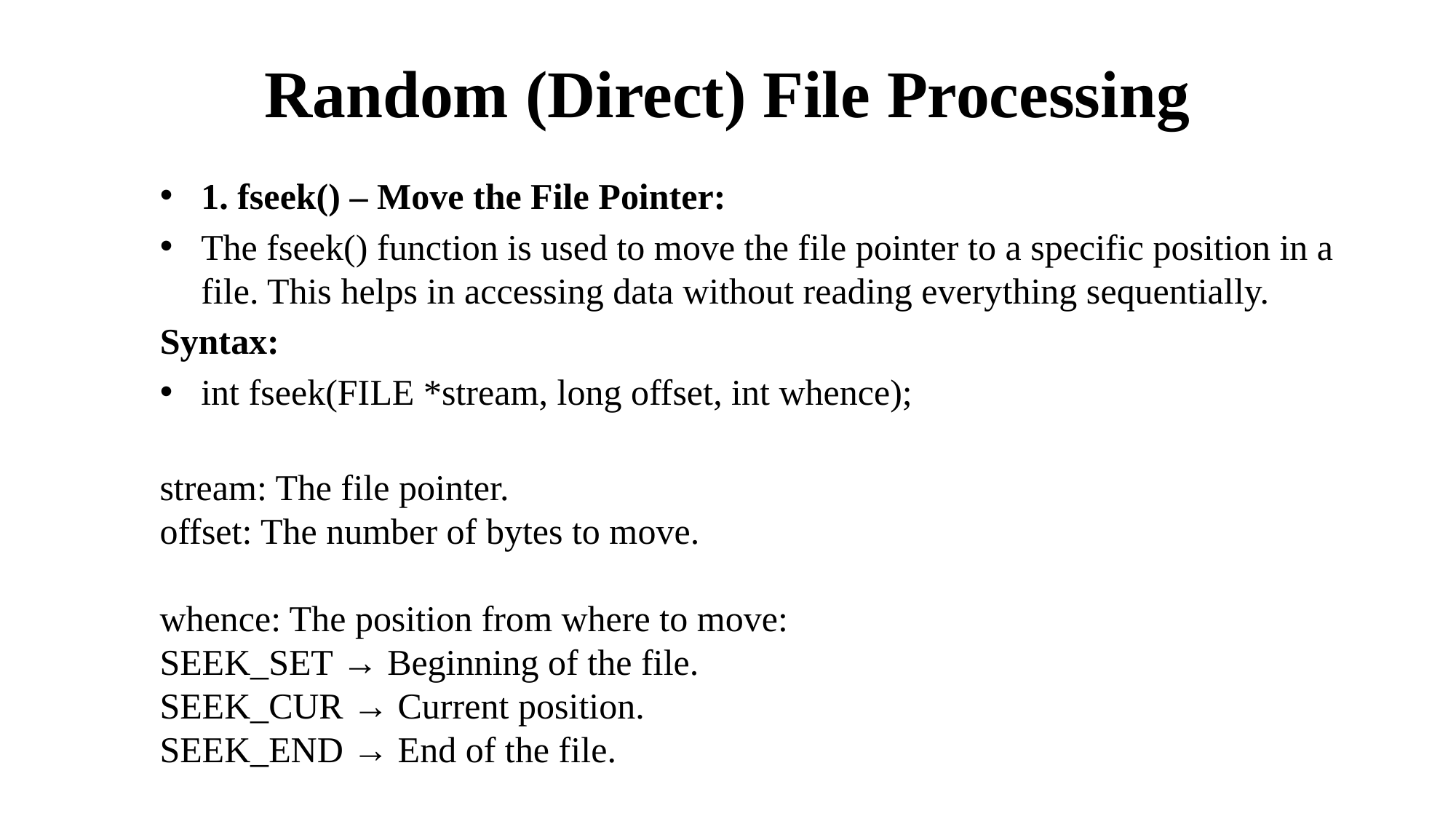

# Random (Direct) File Processing
1. fseek() – Move the File Pointer:
The fseek() function is used to move the file pointer to a specific position in a file. This helps in accessing data without reading everything sequentially.
Syntax:
int fseek(FILE *stream, long offset, int whence);
stream: The file pointer.
offset: The number of bytes to move.

whence: The position from where to move:
SEEK_SET → Beginning of the file.
SEEK_CUR → Current position.
SEEK_END → End of the file.